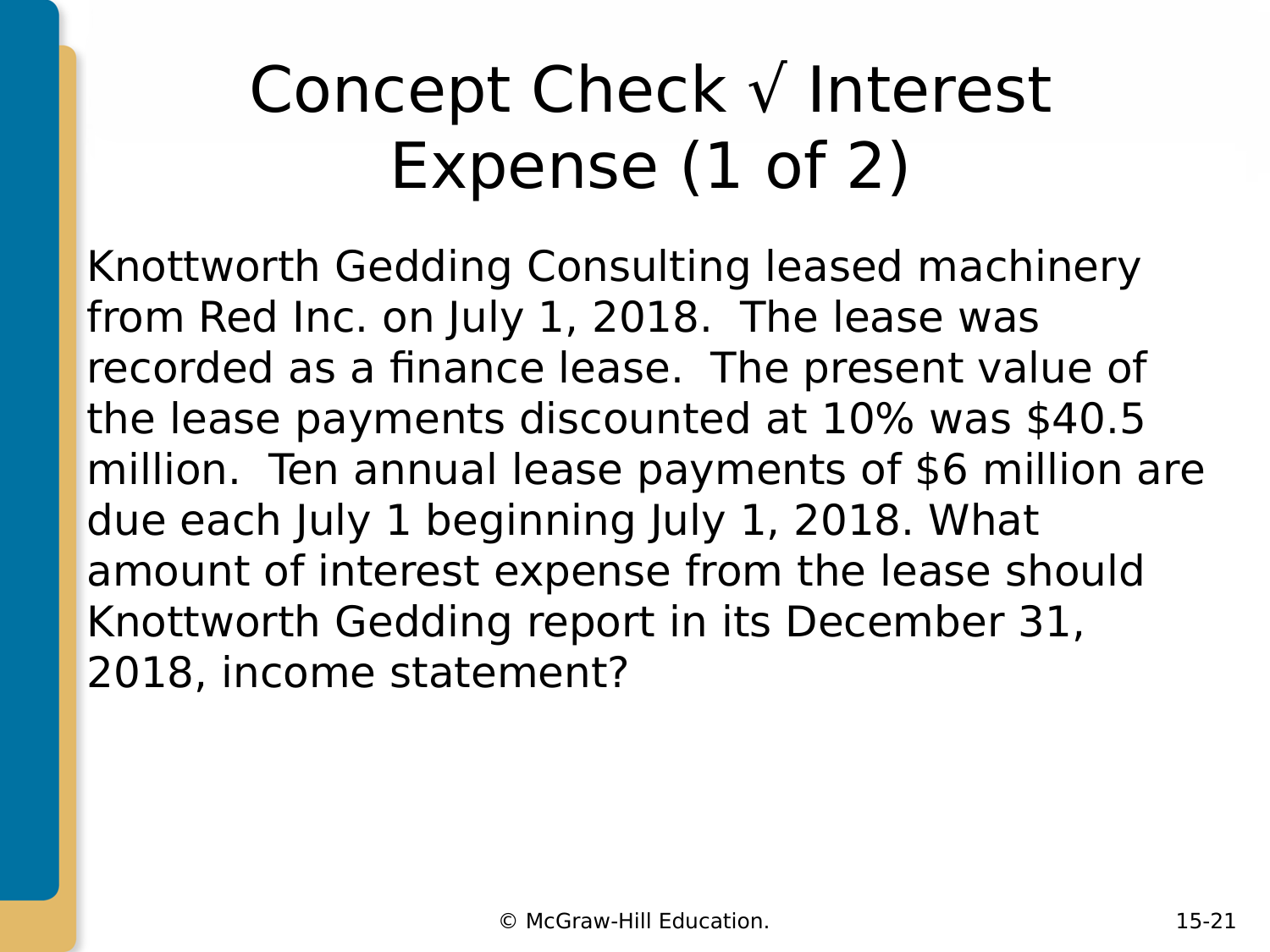

# Concept Check √ Interest Expense (1 of 2)
Knottworth Gedding Consulting leased machinery from Red Inc. on July 1, 2018.  The lease was recorded as a finance lease.  The present value of the lease payments discounted at 10% was $40.5 million.  Ten annual lease payments of $6 million are due each July 1 beginning July 1, 2018. What amount of interest expense from the lease should Knottworth Gedding report in its December 31, 2018, income statement?